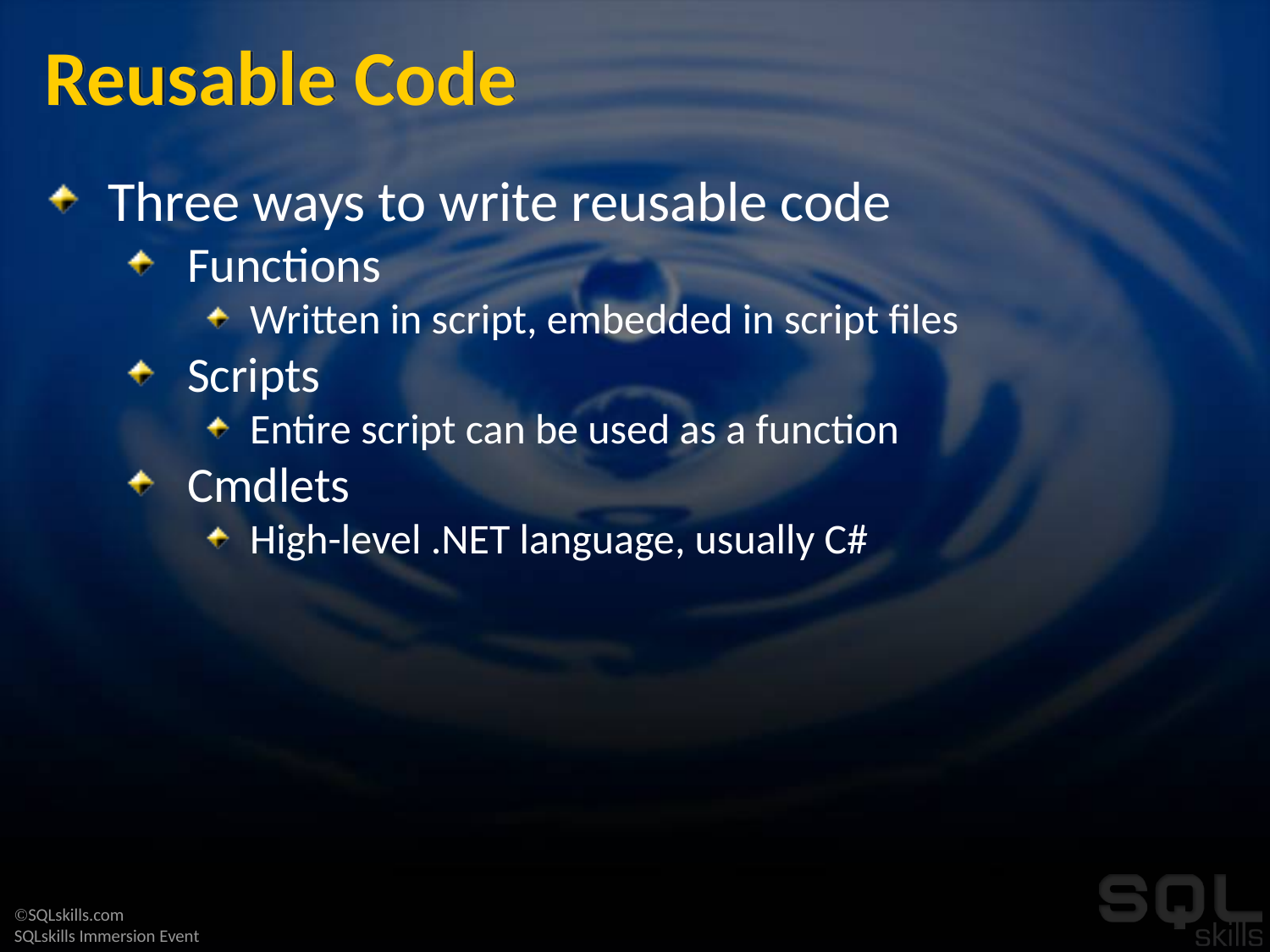

# Reusable Code
Three ways to write reusable code
Functions
Written in script, embedded in script files
Scripts
Entire script can be used as a function
Cmdlets
High-level .NET language, usually C#